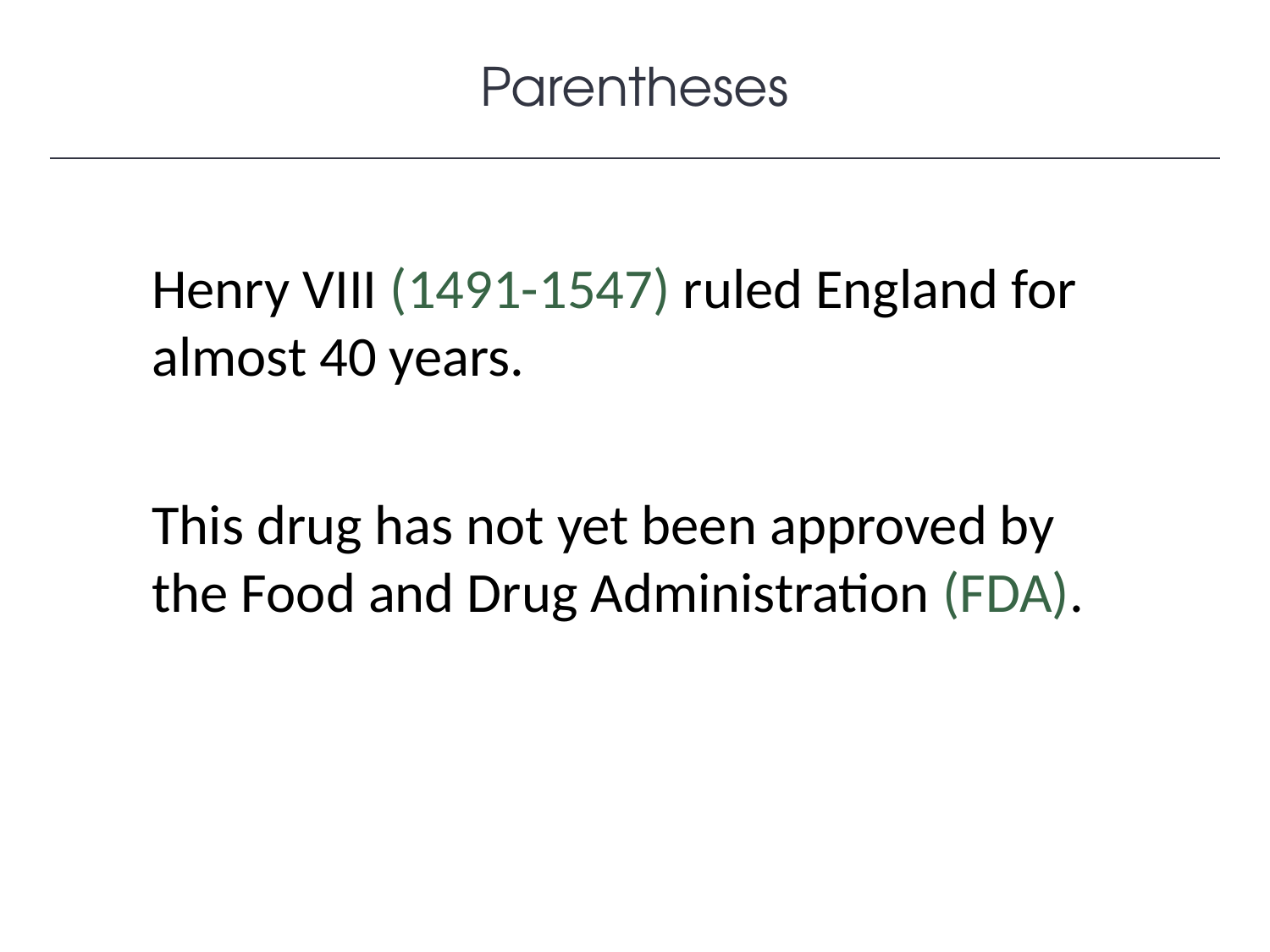

Parentheses
HAWKES LEARNING
Henry VIII (1491-1547) ruled England for almost 40 years.
This drug has not yet been approved by the Food and Drug Administration (FDA).